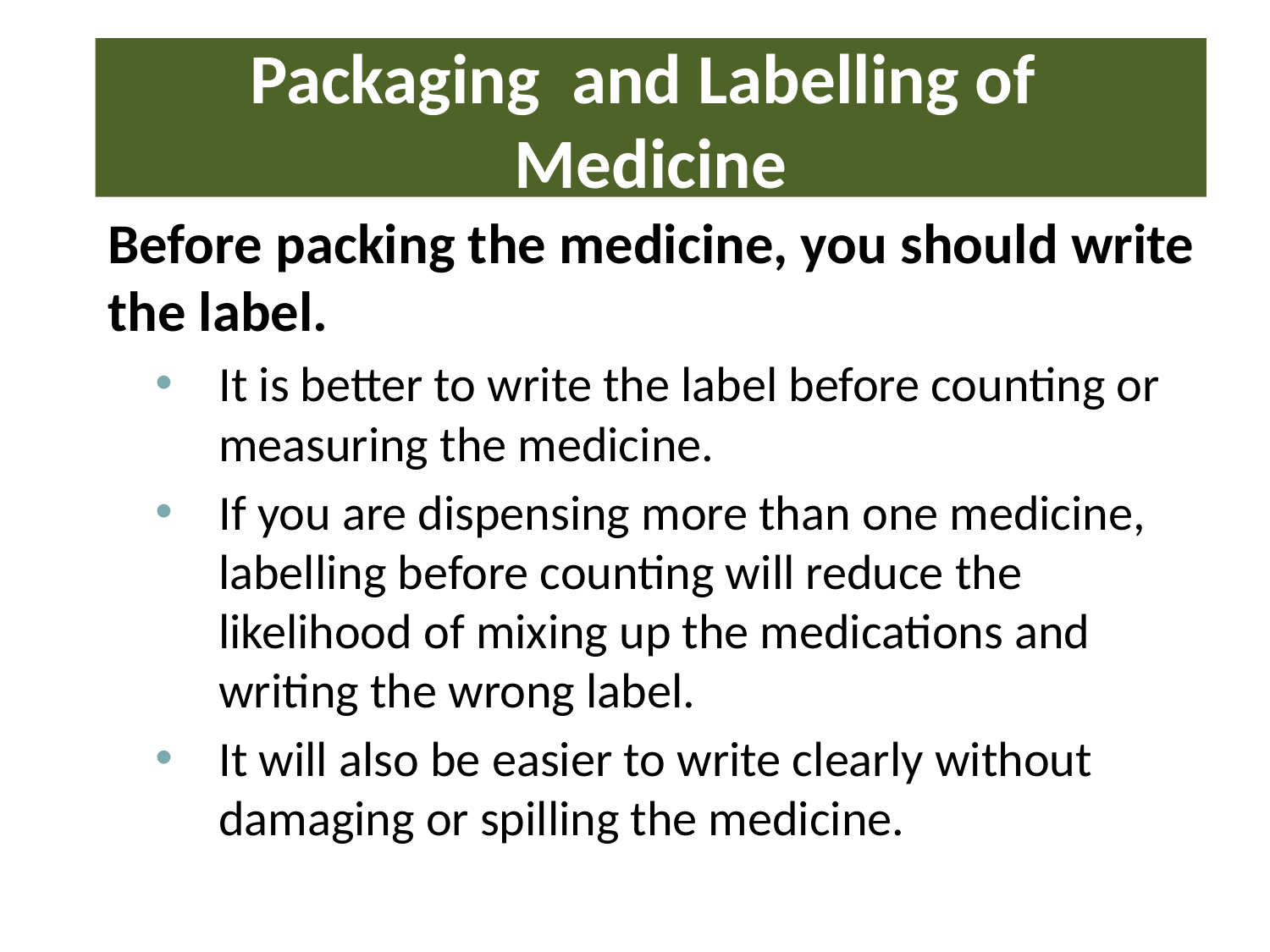

# Packaging  and Labelling of  Medicine
Before packing the medicine, you should write the label.
It is better to write the label before counting or measuring the medicine.
If you are dispensing more than one medicine, labelling before counting will reduce the likelihood of mixing up the medications and writing the wrong label.
It will also be easier to write clearly without damaging or spilling the medicine.